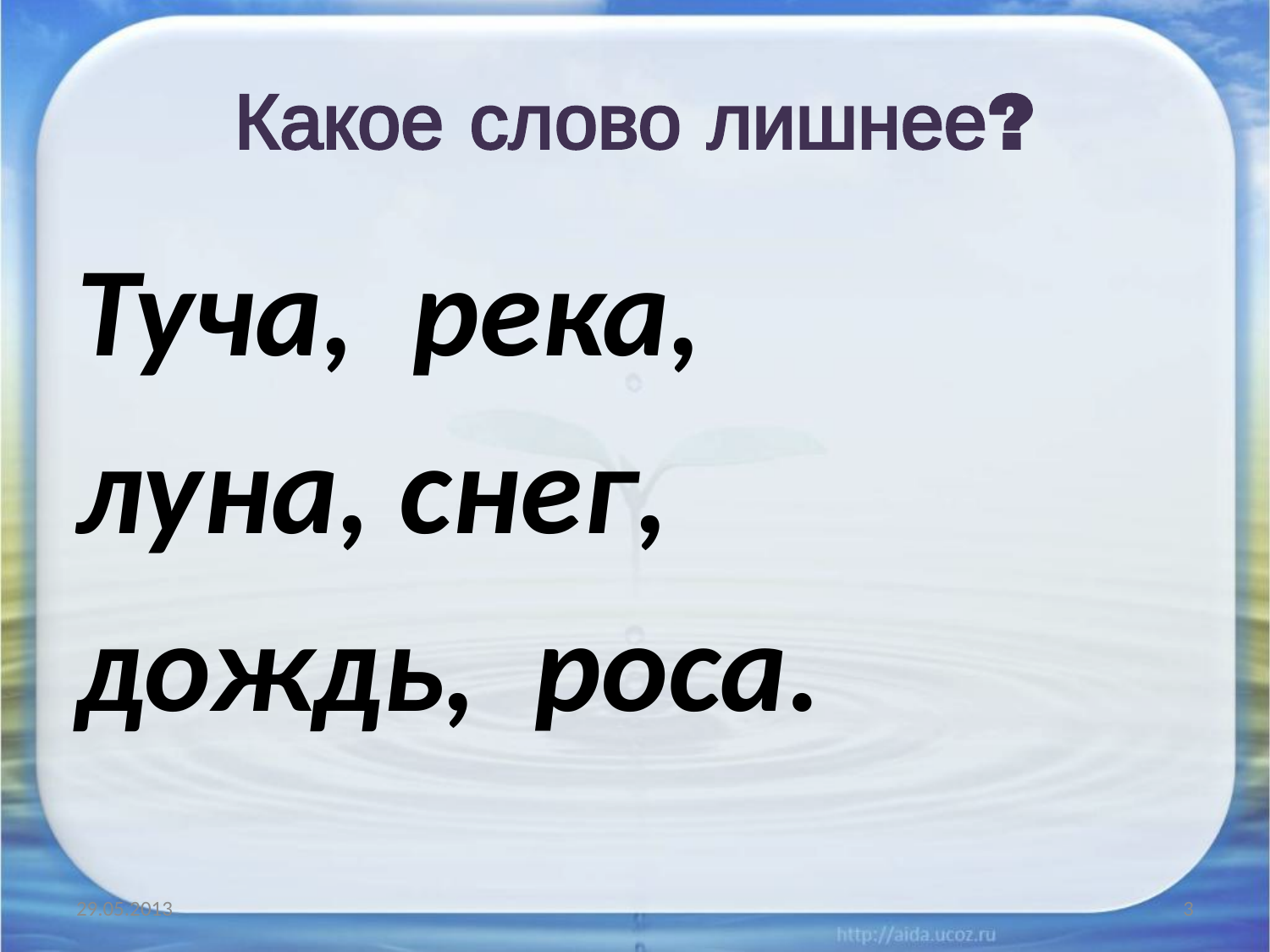

# Какое слово лишнее?
Туча,  река,
луна, снег,
дождь,  роса.
29.05.2013
3